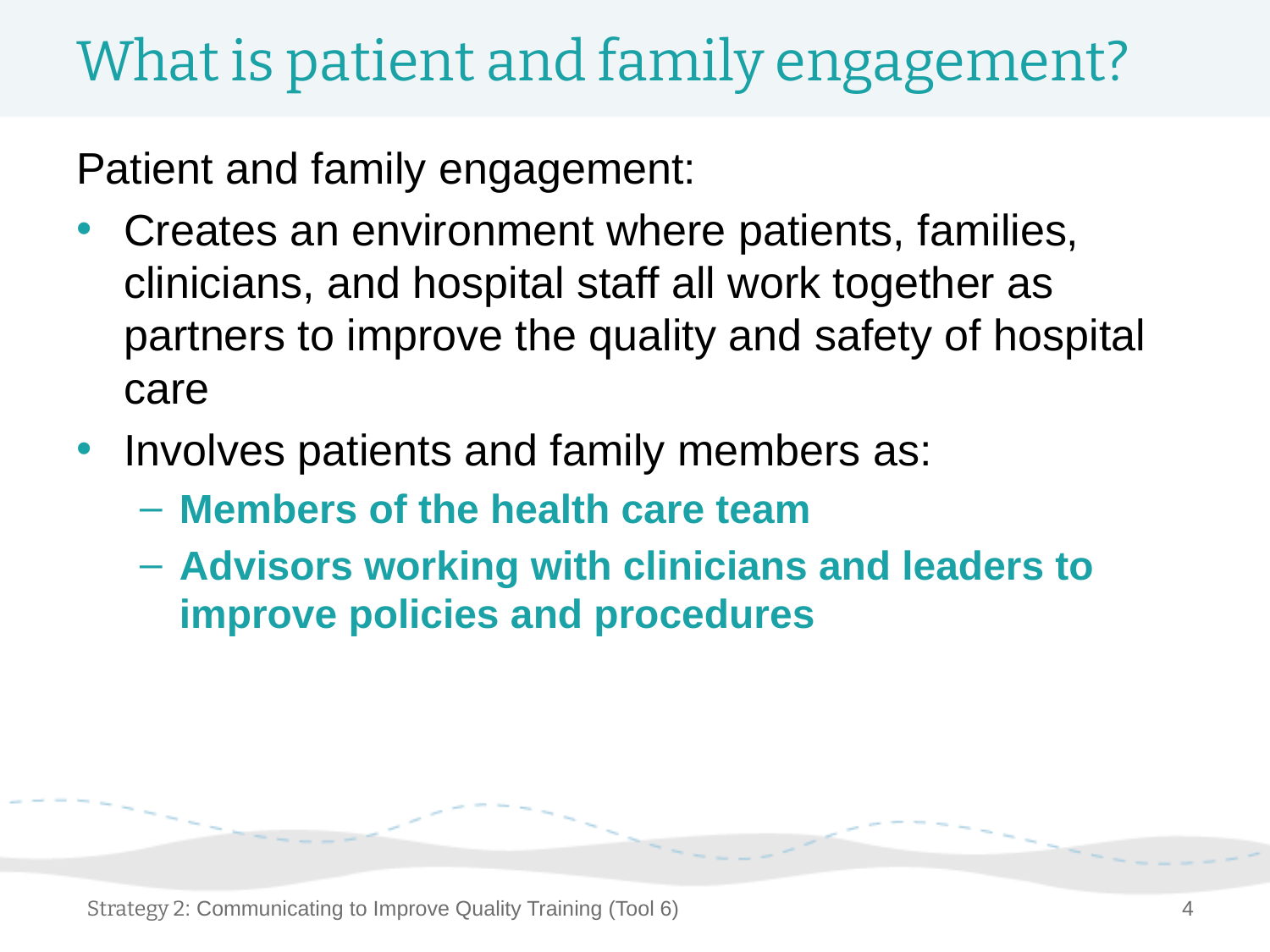

# What is patient and family engagement?
Patient and family engagement:
Creates an environment where patients, families, clinicians, and hospital staff all work together as partners to improve the quality and safety of hospital care
Involves patients and family members as:
Members of the health care team
Advisors working with clinicians and leaders to improve policies and procedures
Strategy 2: Communicating to Improve Quality Training (Tool 6)
4